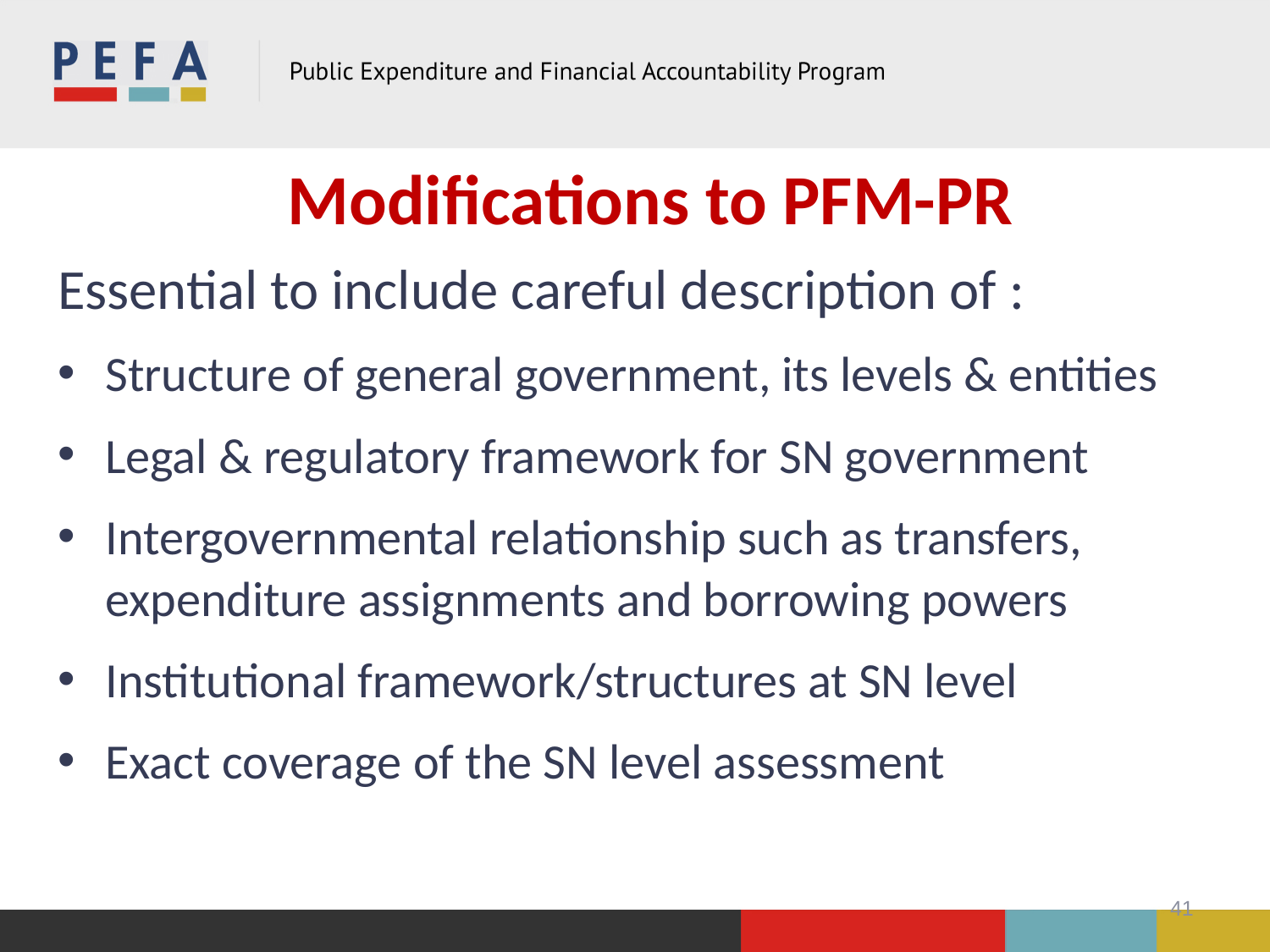

# Modifications to PFM-PR
Essential to include careful description of :
Structure of general government, its levels & entities
Legal & regulatory framework for SN government
Intergovernmental relationship such as transfers, expenditure assignments and borrowing powers
Institutional framework/structures at SN level
Exact coverage of the SN level assessment

41